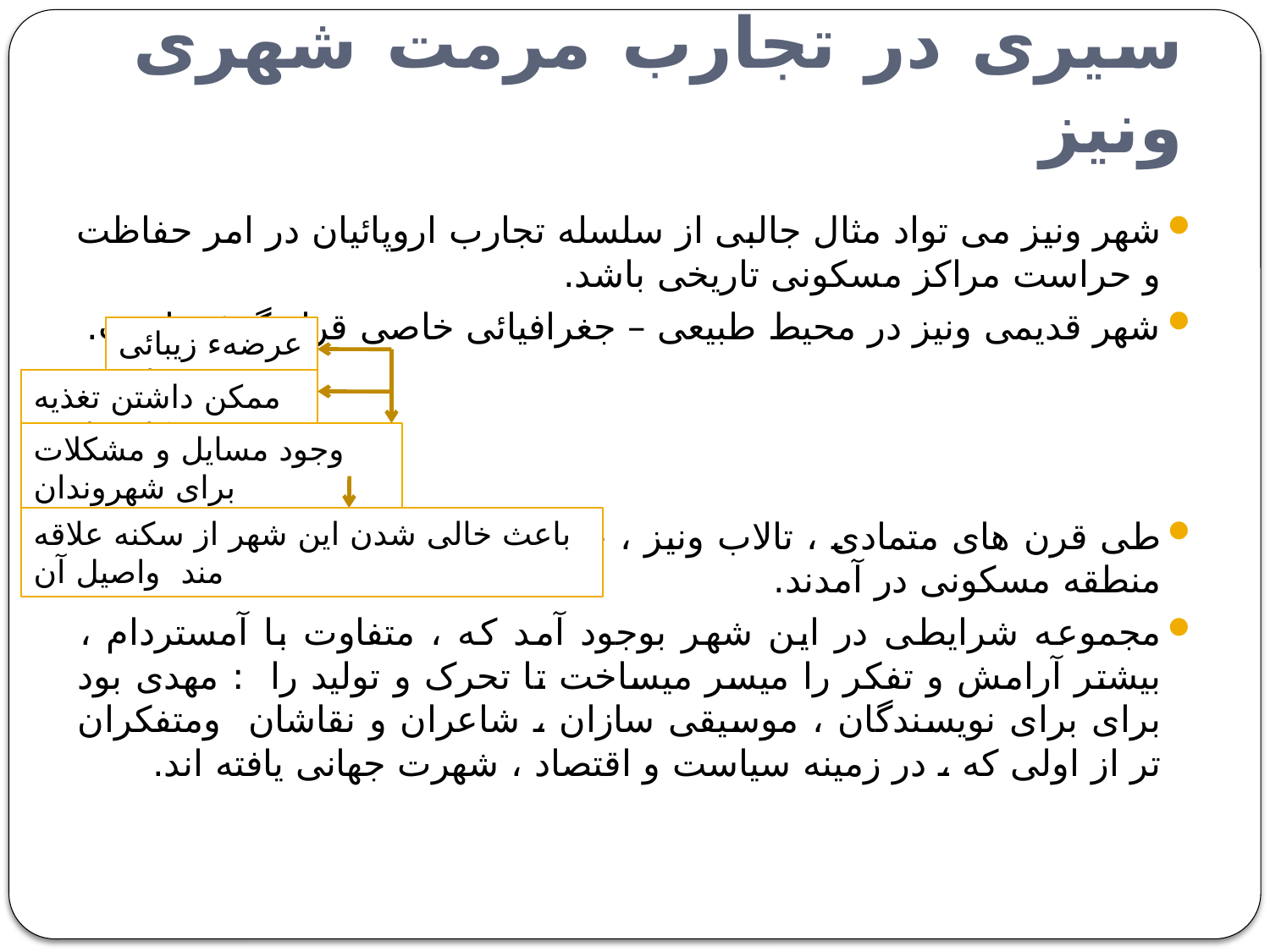

# سیری در تجارب مرمت شهری ونیز
شهر ونیز می تواد مثال جالبی از سلسله تجارب اروپائیان در امر حفاظت و حراست مراکز مسکونی تاریخی باشد.
شهر قدیمی ونیز در محیط طبیعی – جغرافیائی خاصی قرار گرفته است.

طی قرن های متمادی ، تالاب ونیز ، جزایر و مجمع الجزایر ونیز بصورت منطقه مسکونی در آمدند.
مجموعه شرایطی در این شهر بوجود آمد که ، متفاوت با آمستردام ، بیشتر آرامش و تفکر را میسر میساخت تا تحرک و تولید را  : مهدی بود برای برای نویسندگان ، موسیقی سازان ، شاعران و نقاشان  ومتفکران تر از اولی که ، در زمینه سیاست و اقتصاد ، شهرت جهانی یافته اند.

عرضهء زیبائی محیطی
ممکن داشتن تغذیه و کار تولیدی
وجود مسايل و مشکلات برای شهروندان
باعث خالی شدن این شهر از سکنه علاقه مند  واصیل آن